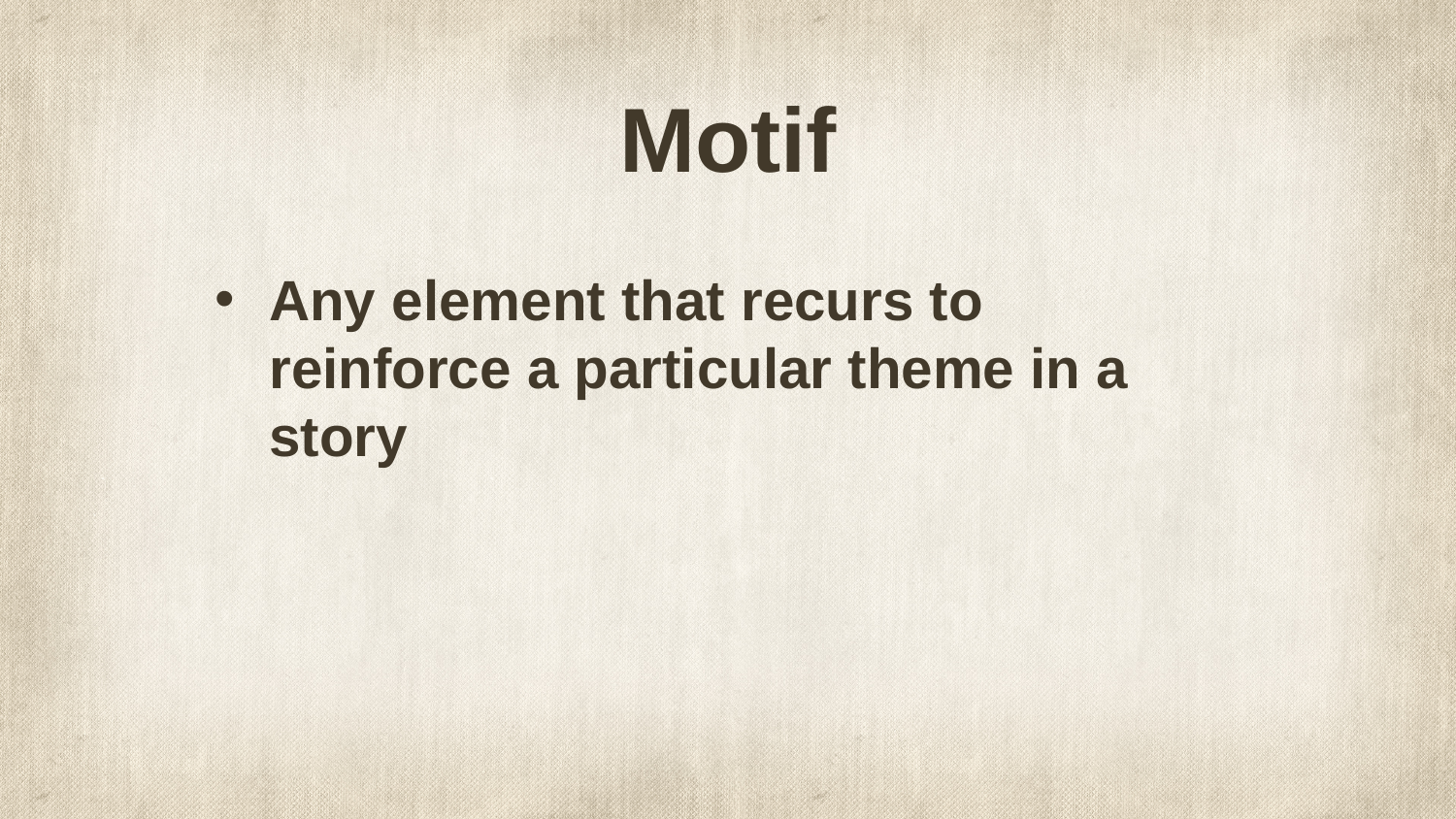

# Motif
Any element that recurs to reinforce a particular theme in a story